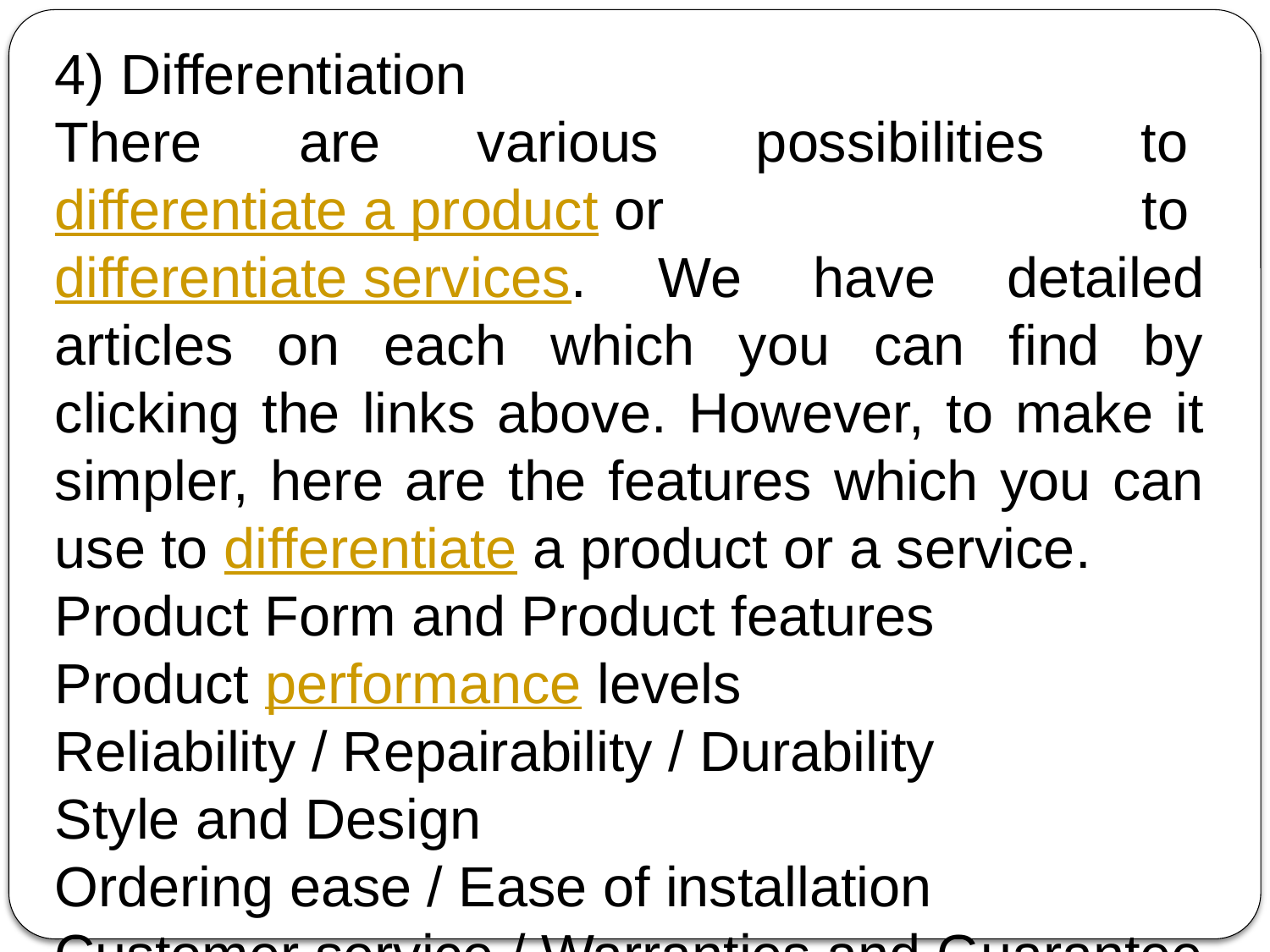

4) Differentiation
There are various possibilities to differentiate a product or to differentiate services. We have detailed articles on each which you can find by clicking the links above. However, to make it simpler, here are the features which you can use to differentiate a product or a service.
Product Form and Product features
Product performance levels
Reliability / Repairability / Durability
Style and Design
Ordering ease / Ease of installation
Customer service / Warranties and Guarantee